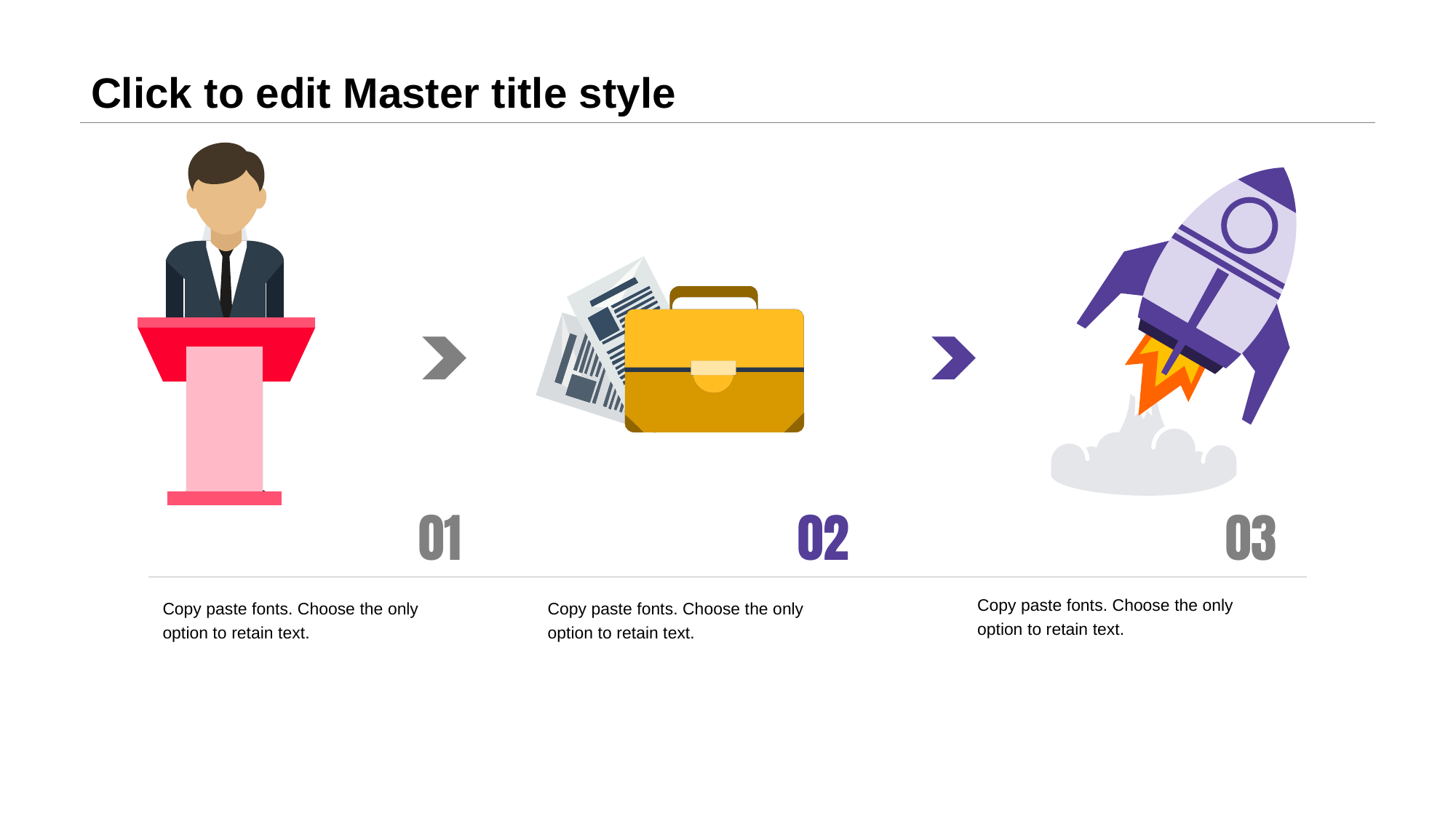

# Click to edit Master title style

01
02
03
Copy paste fonts. Choose the only option to retain text.
Copy paste fonts. Choose the only option to retain text.
Copy paste fonts. Choose the only option to retain text.
17